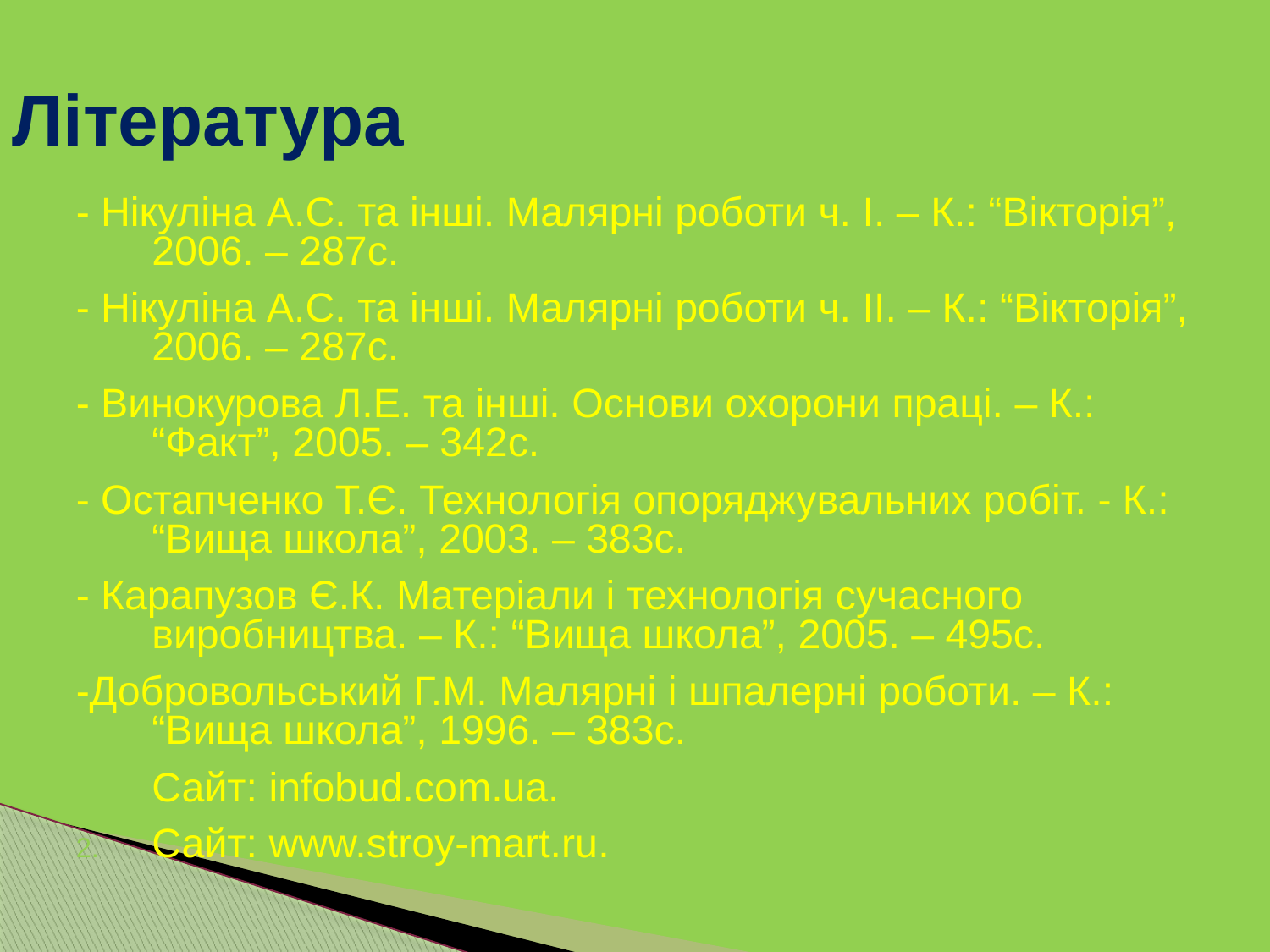

# Література
- Нікуліна А.С. та інші. Малярні роботи ч. І. – К.: “Вікторія”, 2006. – 287с.
- Нікуліна А.С. та інші. Малярні роботи ч. ІІ. – К.: “Вікторія”, 2006. – 287с.
- Винокурова Л.Е. та інші. Основи охорони праці. – К.: “Факт”, 2005. – 342с.
- Остапченко Т.Є. Технологія опоряджувальних робіт. - К.: “Вища школа”, 2003. – 383с.
- Карапузов Є.К. Матеріали і технологія сучасного виробництва. – К.: “Вища школа”, 2005. – 495с.
-Добровольський Г.М. Малярні і шпалерні роботи. – К.: “Вища школа”, 1996. – 383с.
Сайт: infobud.com.ua.
Сайт: www.stroy-mart.ru.